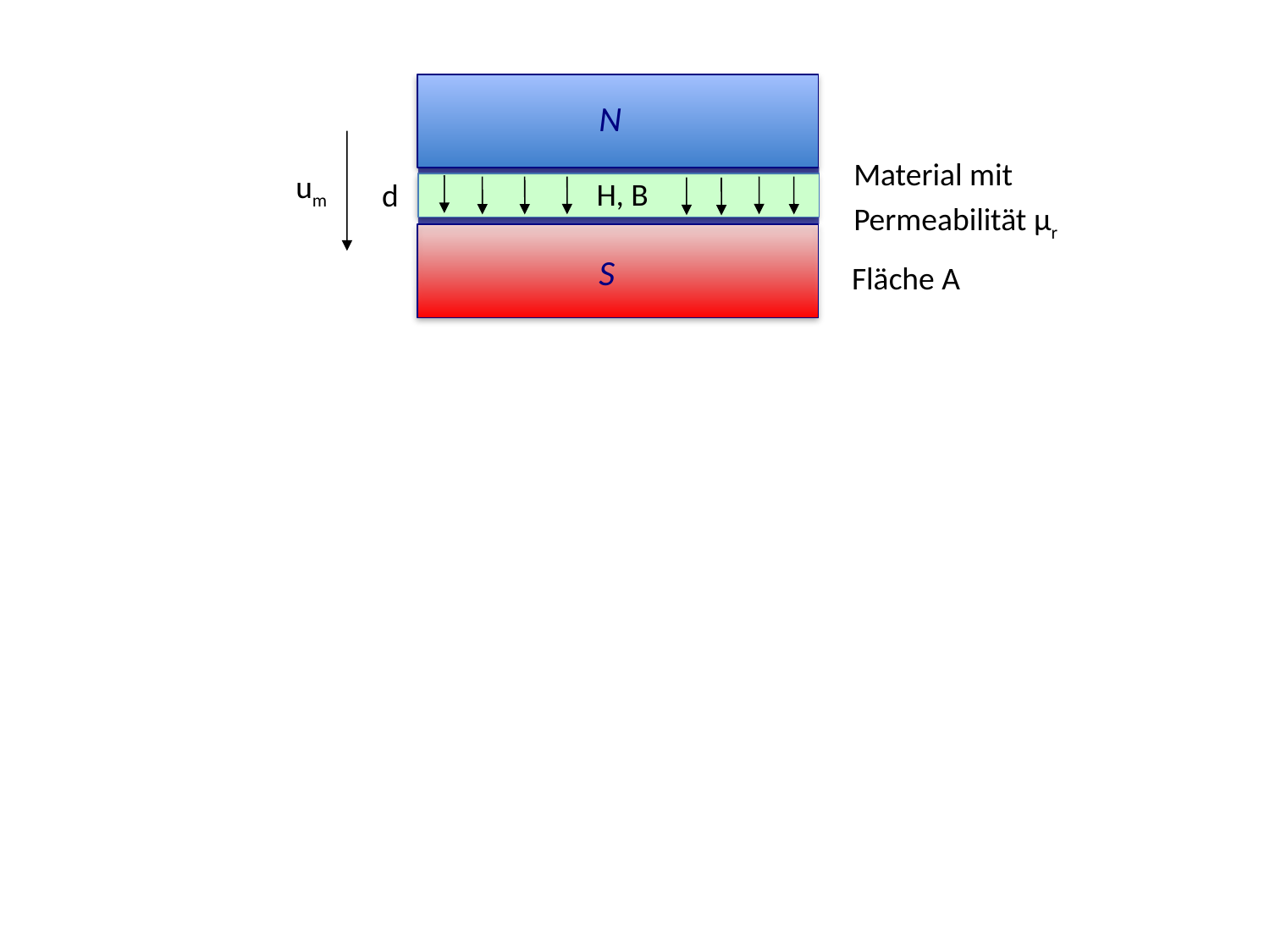

N

Material mit
Permeabilität μr
um
H, B
d

S
Fläche A